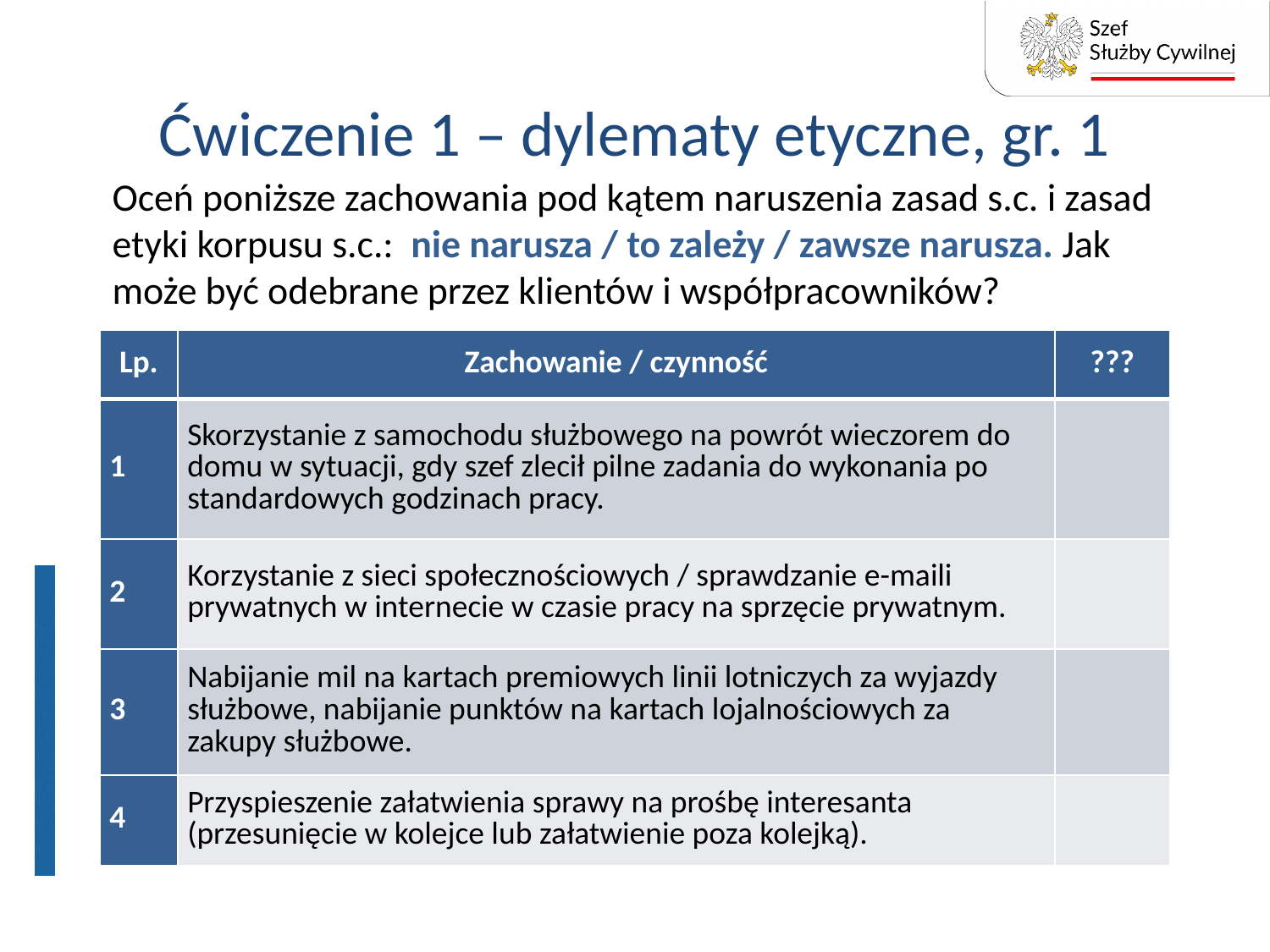

# Ćwiczenie 1 – dylematy etyczne, gr. 1
Oceń poniższe zachowania pod kątem naruszenia zasad s.c. i zasad etyki korpusu s.c.:  nie narusza / to zależy / zawsze narusza. Jak może być odebrane przez klientów i współpracowników?
| Lp. | Zachowanie / czynność | ??? |
| --- | --- | --- |
| 1 | Skorzystanie z samochodu służbowego na powrót wieczorem do domu w sytuacji, gdy szef zlecił pilne zadania do wykonania po standardowych godzinach pracy. |  |
| 2 | Korzystanie z sieci społecznościowych / sprawdzanie e-maili prywatnych w internecie w czasie pracy na sprzęcie prywatnym. |  |
| 3 | Nabijanie mil na kartach premiowych linii lotniczych za wyjazdy służbowe, nabijanie punktów na kartach lojalnościowych za zakupy służbowe. |  |
| 4 | Przyspieszenie załatwienia sprawy na prośbę interesanta (przesunięcie w kolejce lub załatwienie poza kolejką). |  |